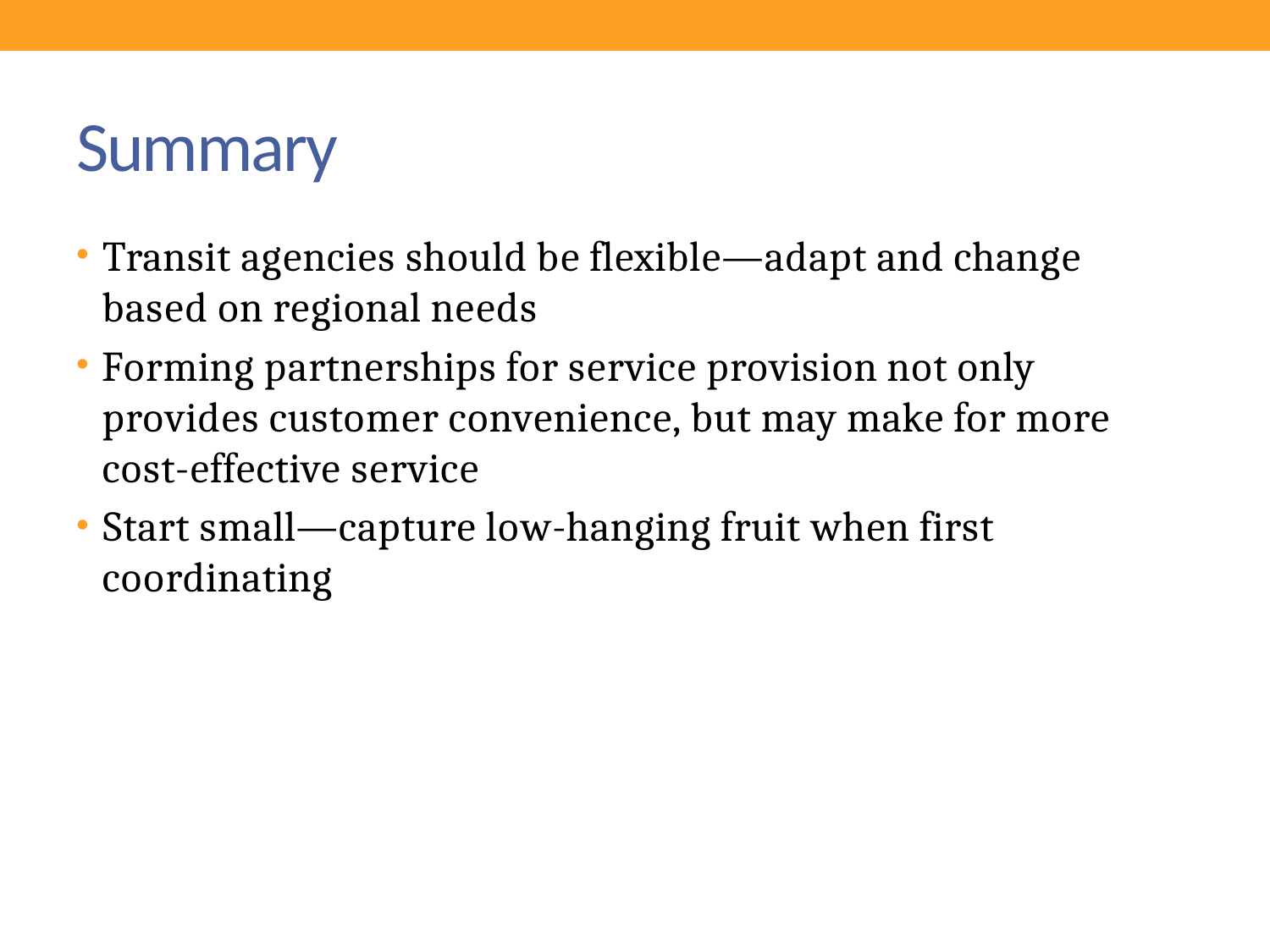

# Summary
Transit agencies should be flexible—adapt and change based on regional needs
Forming partnerships for service provision not only provides customer convenience, but may make for more cost-effective service
Start small—capture low-hanging fruit when first coordinating